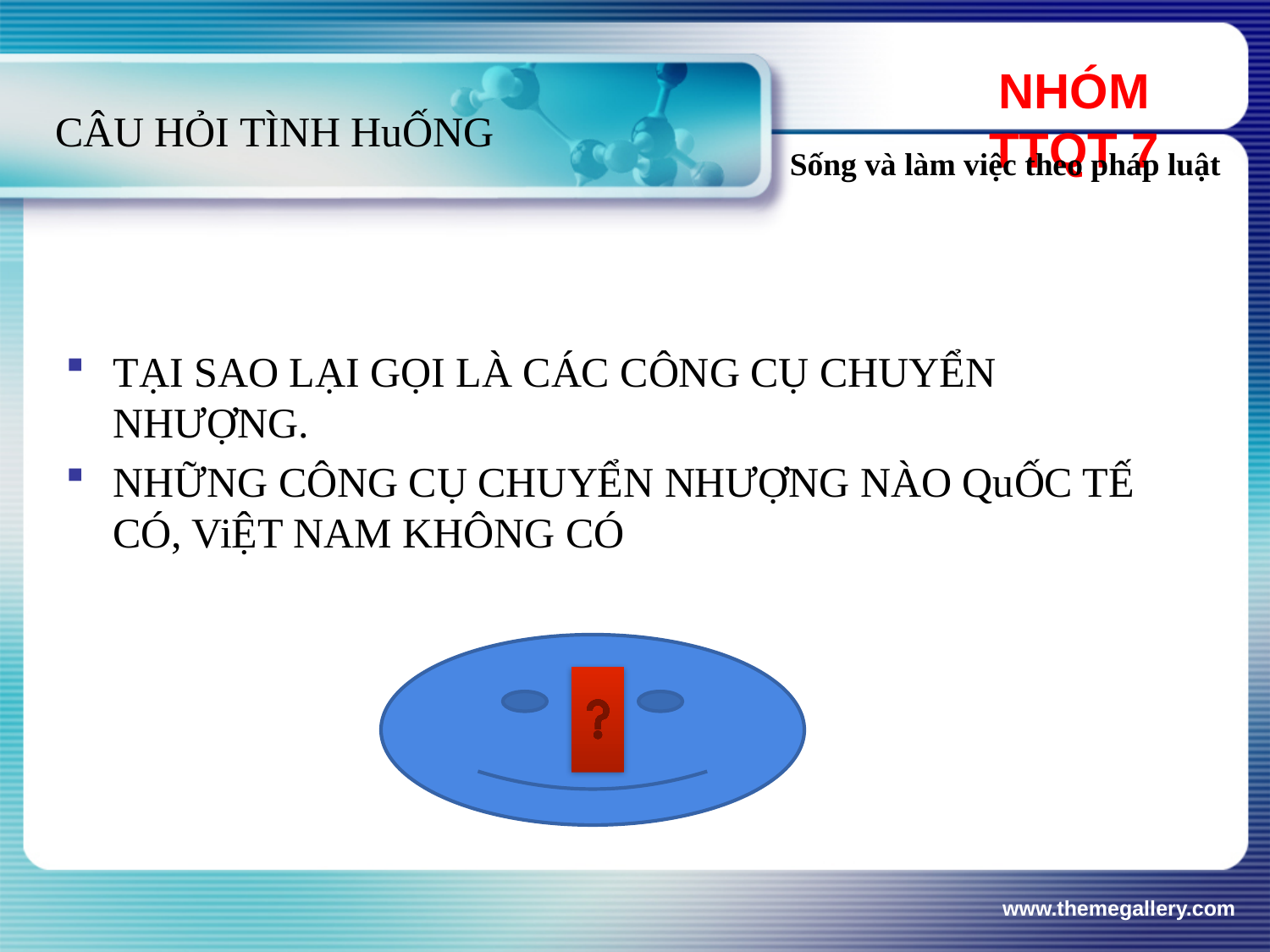

NHÓM TTQT 7
# CÂU HỎI TÌNH HuỐNG
Sống và làm việc theo pháp luật
TẠI SAO LẠI GỌI LÀ CÁC CÔNG CỤ CHUYỂN NHƯỢNG.
NHỮNG CÔNG CỤ CHUYỂN NHƯỢNG NÀO QuỐC TẾ CÓ, ViỆT NAM KHÔNG CÓ

www.themegallery.com